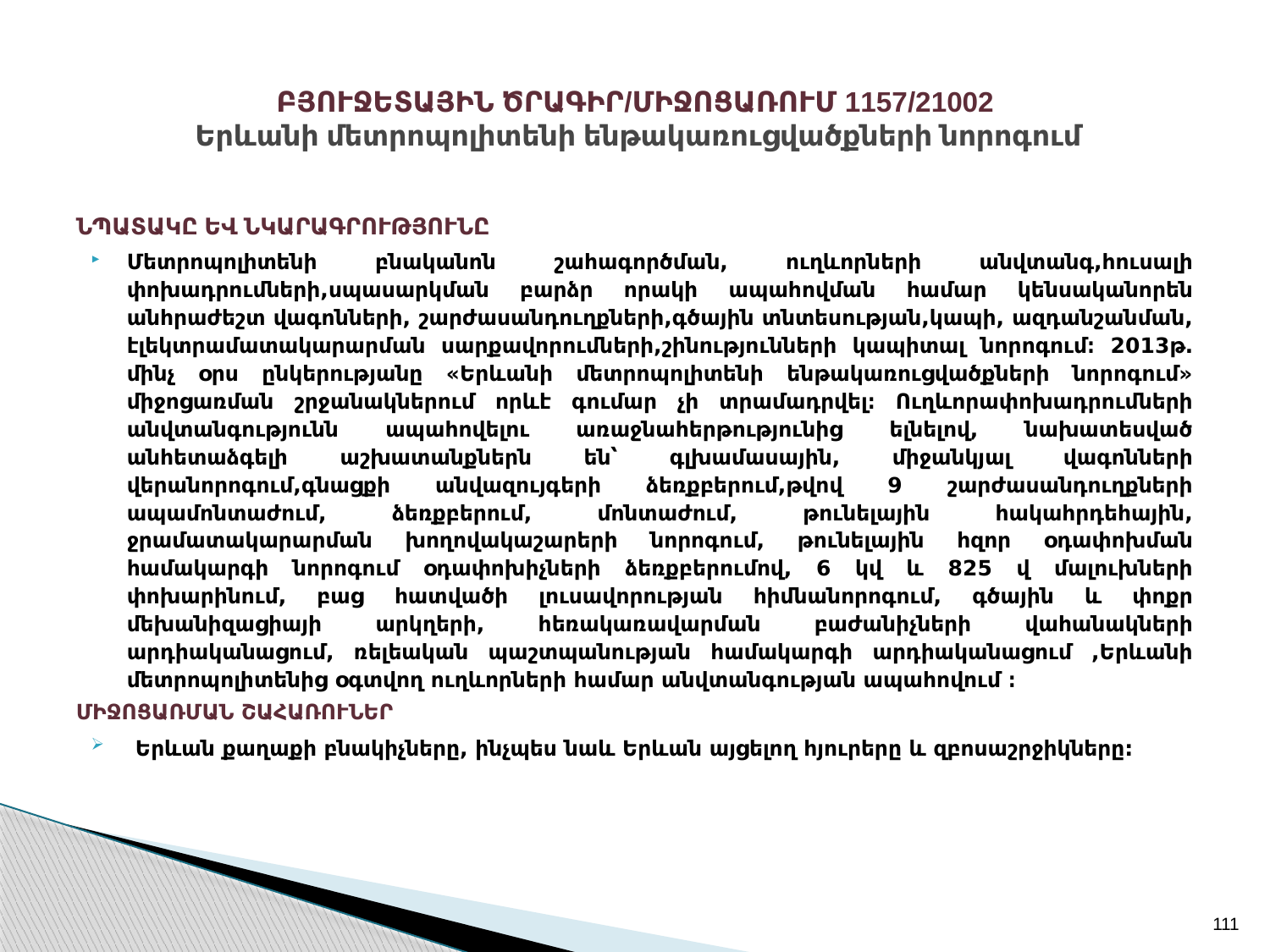

# ԲՅՈՒՋԵՏԱՅԻՆ ԾՐԱԳԻՐ/ՄԻՋՈՑԱՌՈՒՄ 1157/21002 Երևանի մետրոպոլիտենի ենթակառուցվածքների նորոգում
ՆՊԱՏԱԿԸ ԵՎ ՆԿԱՐԱԳՐՈՒԹՅՈՒՆԸ
Մետրոպոլիտենի բնականոն շահագործման, ուղևորների անվտանգ,հուսալի փոխադրումների,սպասարկման բարձր որակի ապահովման համար կենսականորեն անհրաժեշտ վագոնների, շարժասանդուղքների,գծային տնտեսության,կապի, ազդանշանման, էլեկտրամատակարարման սարքավորումների,շինությունների կապիտալ նորոգում։ 2013թ․ մինչ օրս ընկերությանը «Երևանի մետրոպոլիտենի ենթակառուցվածքների նորոգում» միջոցառման շրջանակներում որևէ գումար չի տրամադրվել։ Ուղևորափոխադրումների անվտանգությունն ապահովելու առաջնահերթությունից ելնելով, նախատեսված անհետաձգելի աշխատանքներն են՝ գլխամասային, միջանկյալ վագոնների վերանորոգում,գնացքի անվազույգերի ձեռքբերում,թվով 9 շարժասանդուղքների ապամոնտաժում, ձեռքբերում, մոնտաժում, թունելային հակահրդեհային, ջրամատակարարման խողովակաշարերի նորոգում, թունելային հզոր օդափոխման համակարգի նորոգում օդափոխիչների ձեռքբերումով, 6 կվ և 825 վ մալուխների փոխարինում, բաց հատվածի լուսավորության հիմնանորոգում, գծային և փոքր մեխանիզացիայի արկղերի, հեռակառավարման բաժանիչների վահանակների արդիականացում, ռելեական պաշտպանության համակարգի արդիականացում ,Երևանի մետրոպոլիտենից օգտվող ուղևորների համար անվտանգության ապահովում ։
ՄԻՋՈՑԱՌՄԱՆ ՇԱՀԱՌՈՒՆԵՐ
 Երևան քաղաքի բնակիչները, ինչպես նաև Երևան այցելող հյուրերը և զբոսաշրջիկները:

111